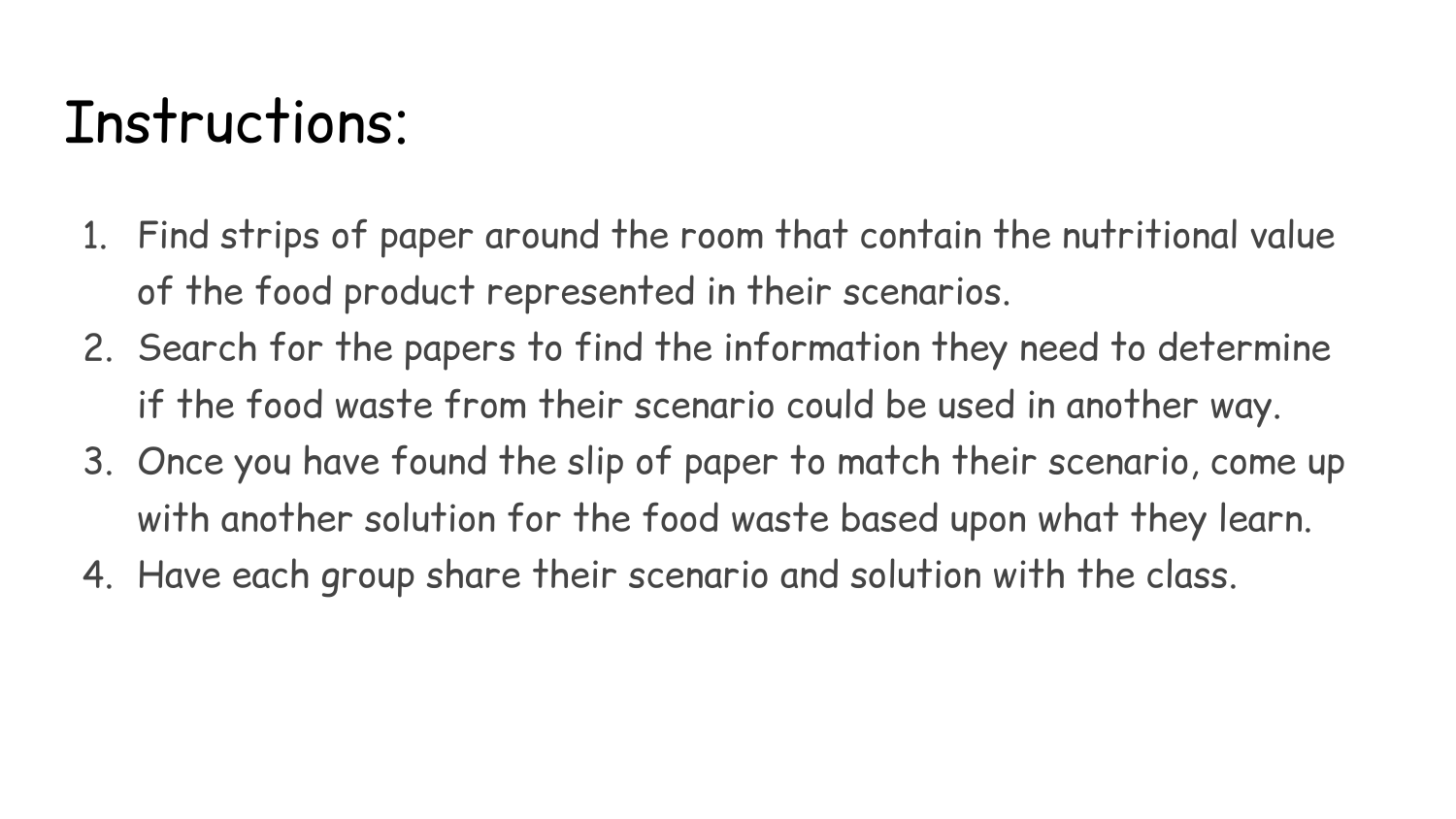

# Instructions:
Find strips of paper around the room that contain the nutritional value of the food product represented in their scenarios.
Search for the papers to find the information they need to determine if the food waste from their scenario could be used in another way.
Once you have found the slip of paper to match their scenario, come up with another solution for the food waste based upon what they learn.
Have each group share their scenario and solution with the class.